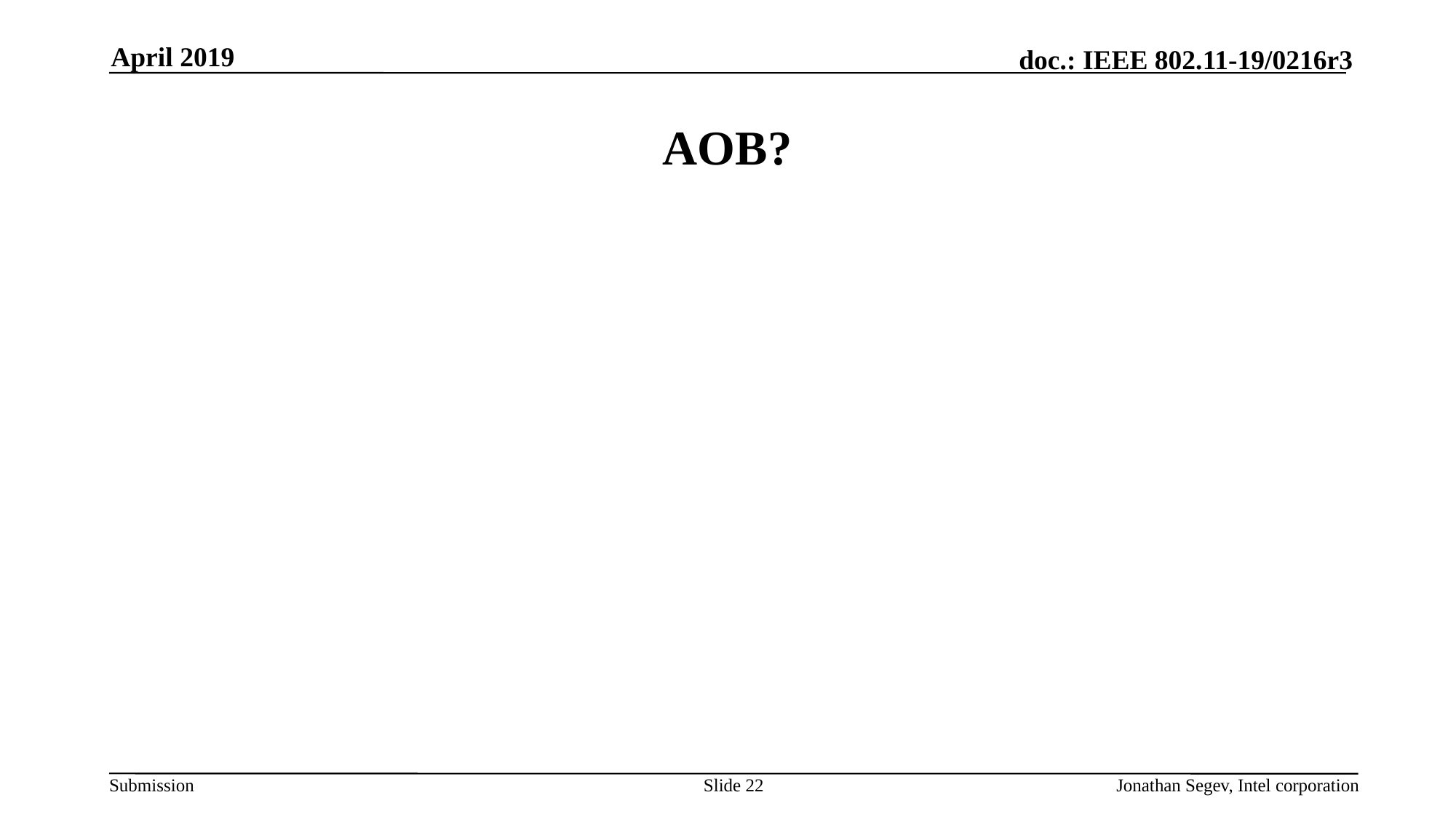

April 2019
# AOB?

Slide 22
Jonathan Segev, Intel corporation